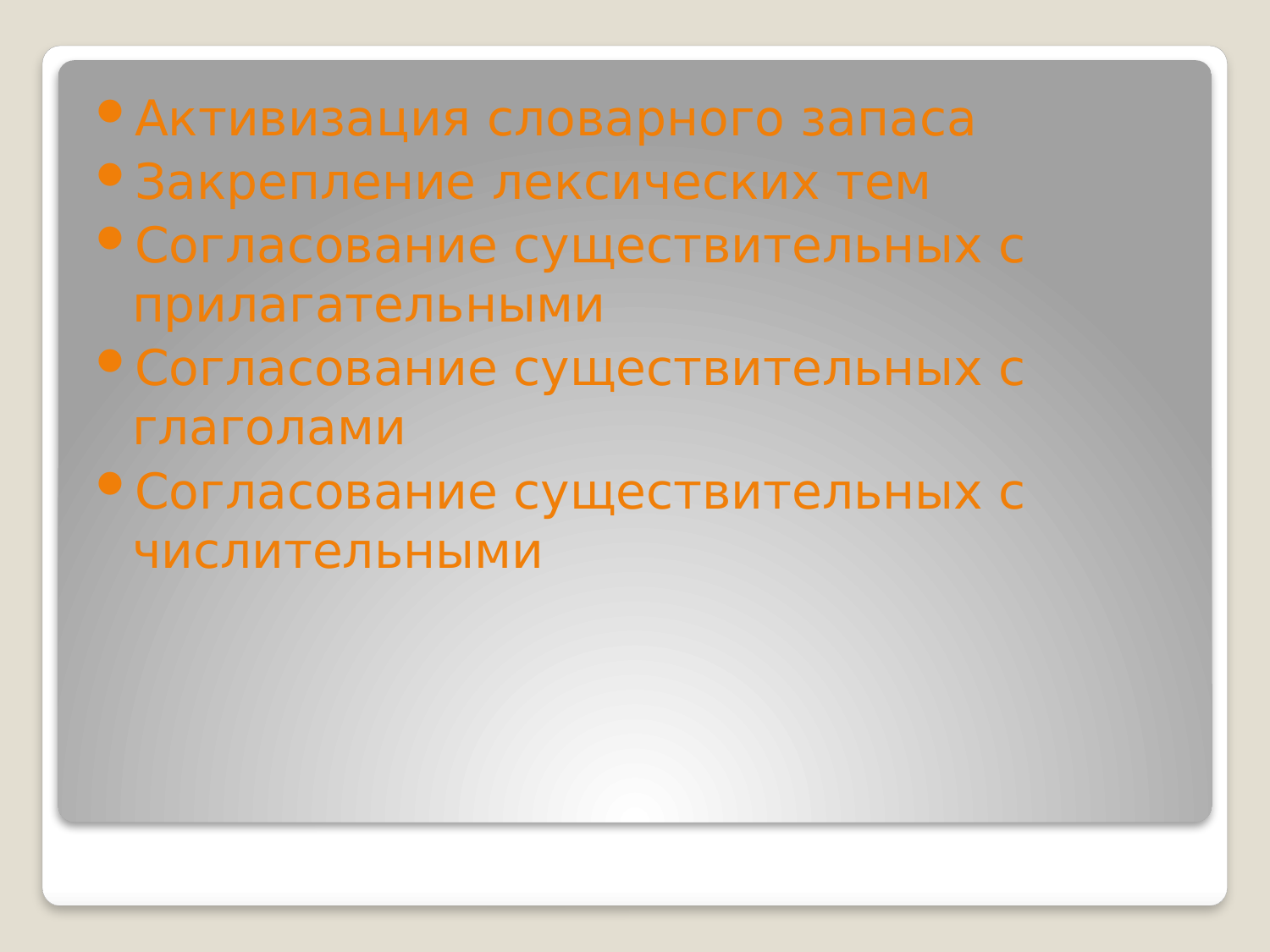

Активизация словарного запаса
Закрепление лексических тем
Согласование существительных с прилагательными
Согласование существительных с глаголами
Согласование существительных с числительными